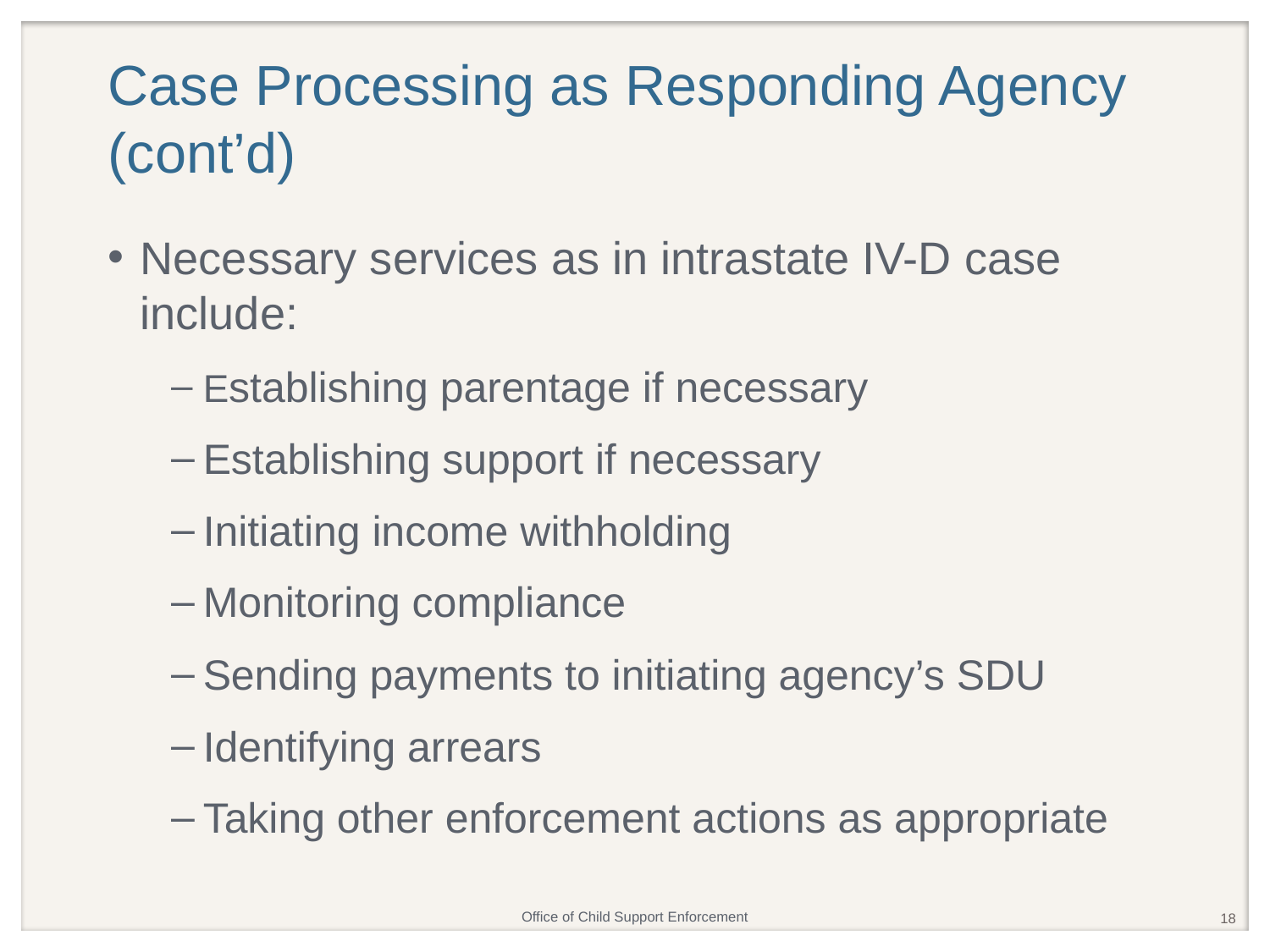

# Case Processing as Responding Agency (cont’d)
Necessary services as in intrastate IV-D case include:
Establishing parentage if necessary
Establishing support if necessary
Initiating income withholding
Monitoring compliance
Sending payments to initiating agency’s SDU
Identifying arrears
Taking other enforcement actions as appropriate
18